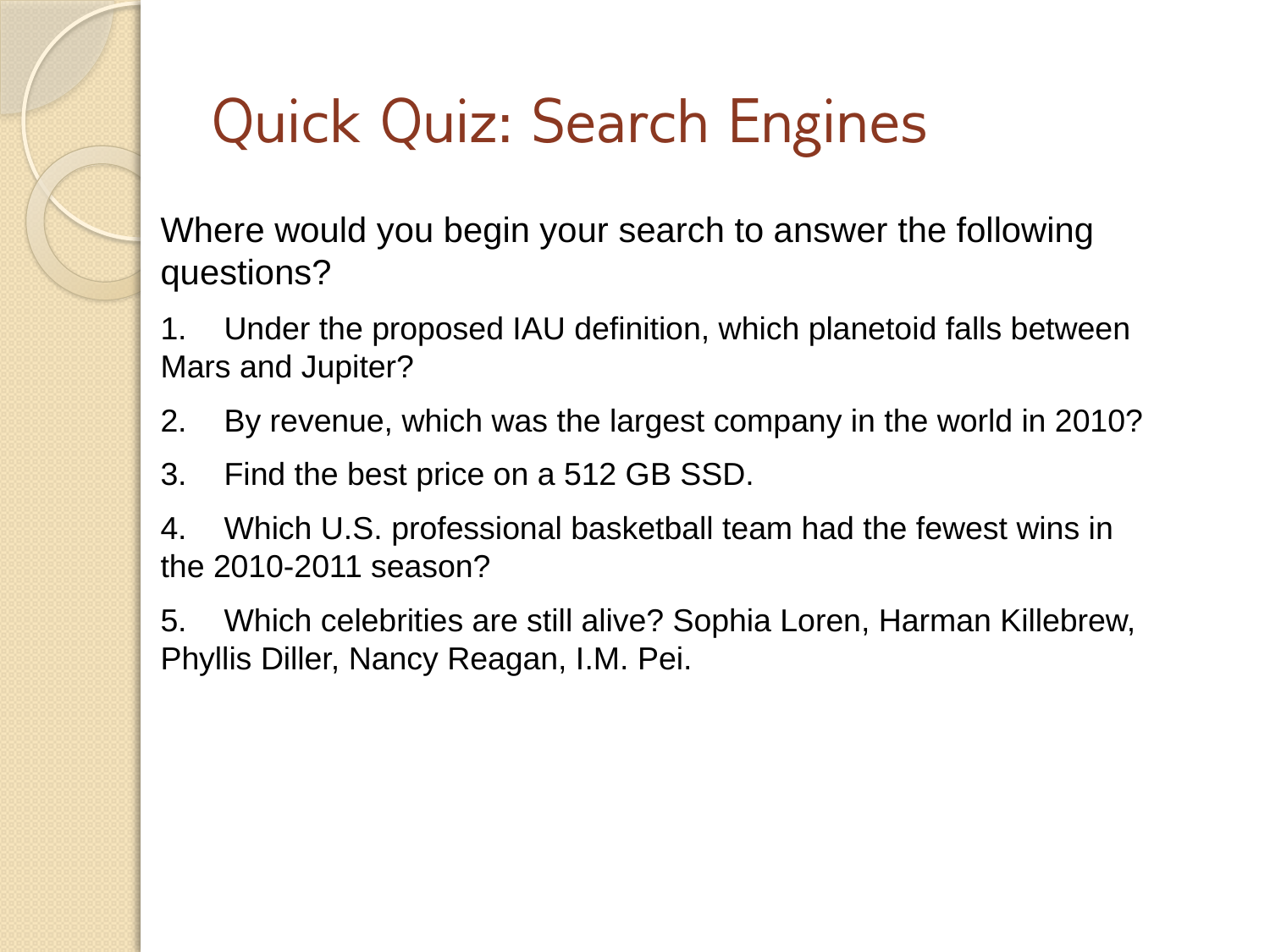

# Quick Quiz: Search Engines
Where would you begin your search to answer the following questions?
1.	Under the proposed IAU definition, which planetoid falls between Mars and Jupiter?
2.	By revenue, which was the largest company in the world in 2010?
3.	Find the best price on a 512 GB SSD.
4.	Which U.S. professional basketball team had the fewest wins in the 2010-2011 season?
5.	Which celebrities are still alive? Sophia Loren, Harman Killebrew, Phyllis Diller, Nancy Reagan, I.M. Pei.